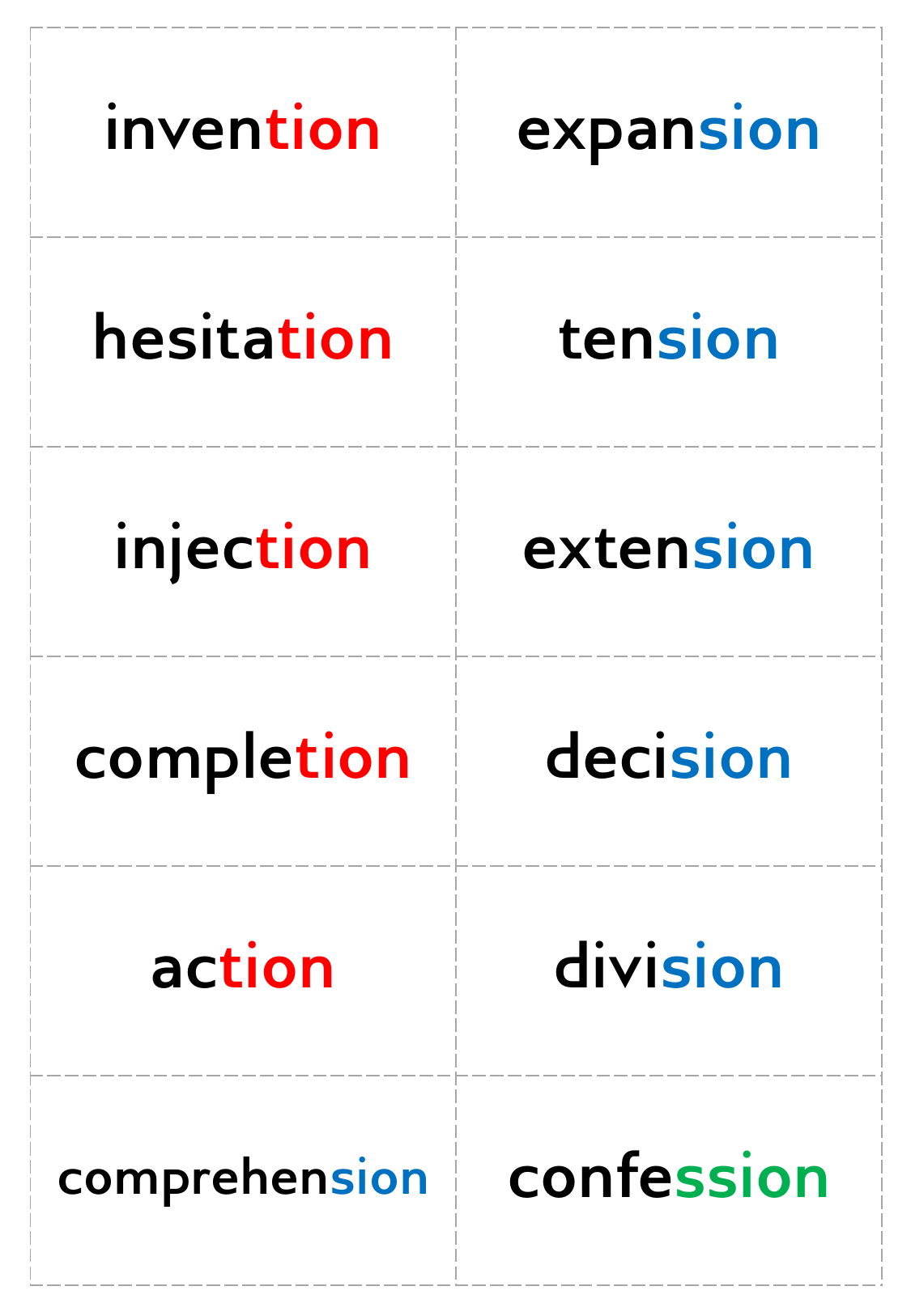

| invention | expansion |
| --- | --- |
| hesitation | tension |
| injection | extension |
| completion | decision |
| action | division |
| comprehension | confession |